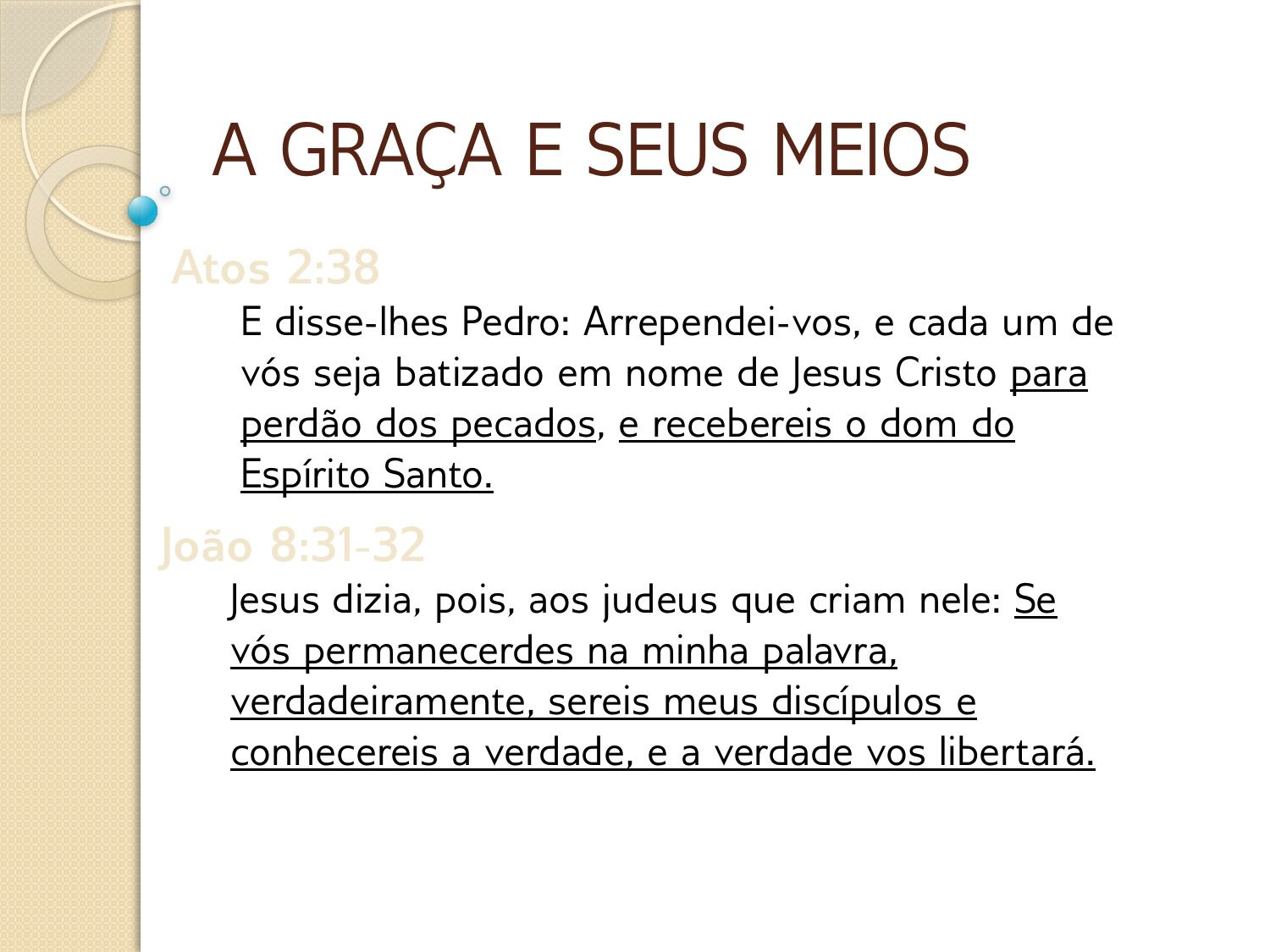

A GRAÇA E SEUS MEIOS
Atos 2:38
E disse-lhes Pedro: Arrependei-vos, e cada um de vós seja batizado em nome de Jesus Cristo para perdão dos pecados, e recebereis o dom do Espírito Santo.
João 8:31-32
Jesus dizia, pois, aos judeus que criam nele: Se vós permanecerdes na minha palavra, verdadeiramente, sereis meus discípulos e conhecereis a verdade, e a verdade vos libertará.